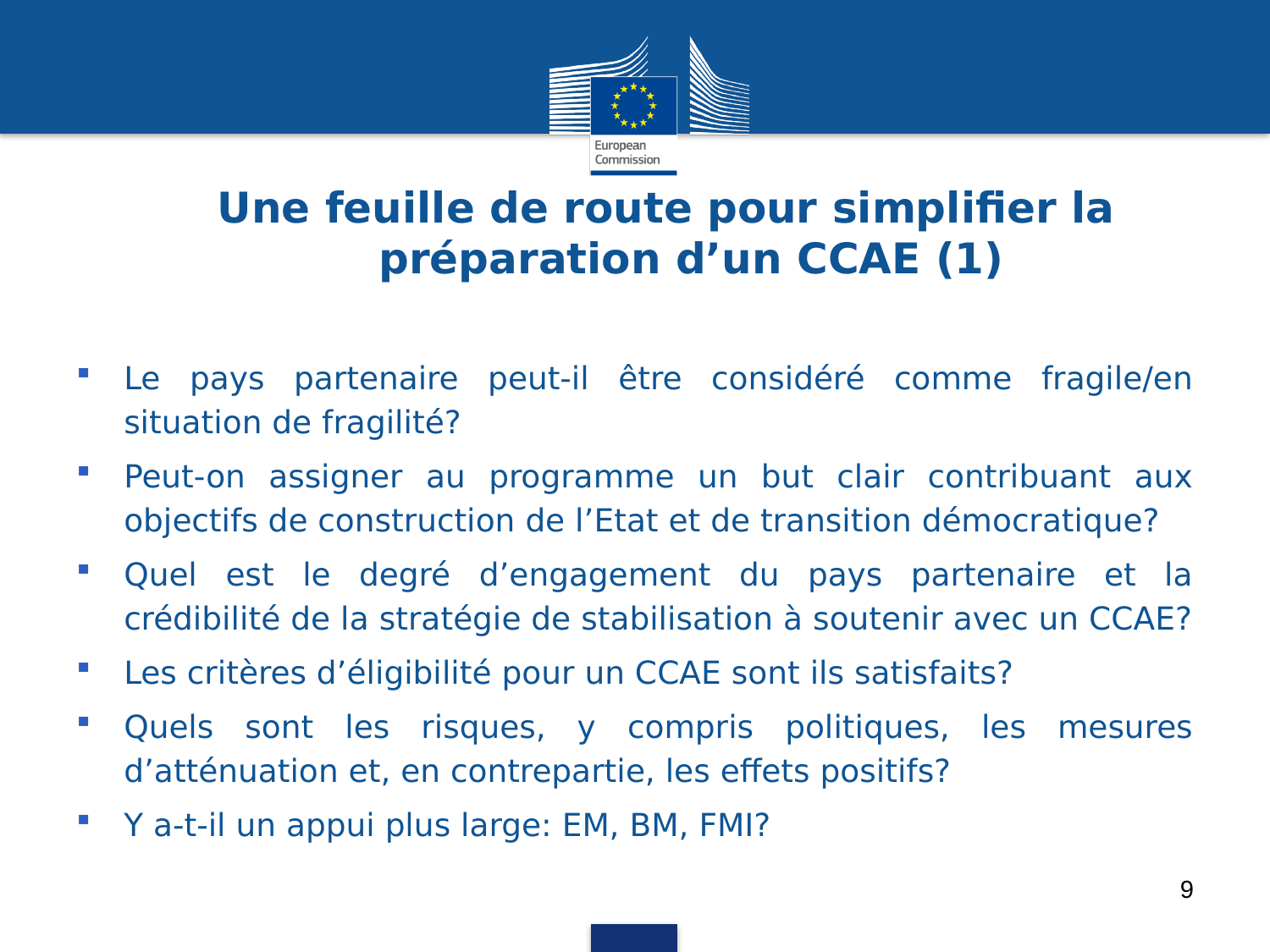

Une feuille de route pour simplifier la préparation d’un CCAE (1)
Le pays partenaire peut-il être considéré comme fragile/en situation de fragilité?
Peut-on assigner au programme un but clair contribuant aux objectifs de construction de l’Etat et de transition démocratique?
Quel est le degré d’engagement du pays partenaire et la crédibilité de la stratégie de stabilisation à soutenir avec un CCAE?
Les critères d’éligibilité pour un CCAE sont ils satisfaits?
Quels sont les risques, y compris politiques, les mesures d’atténuation et, en contrepartie, les effets positifs?
Y a-t-il un appui plus large: EM, BM, FMI?

9